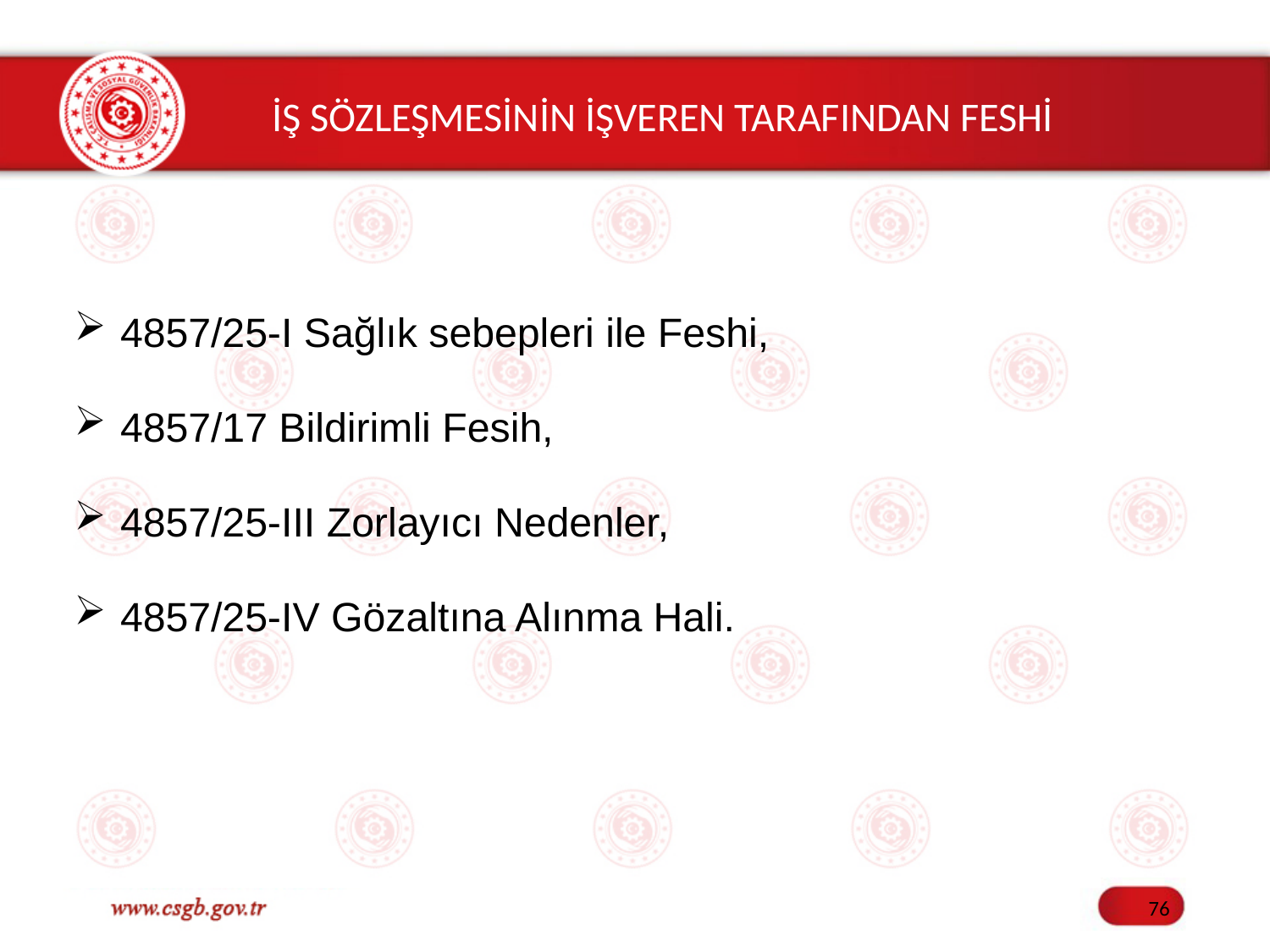

İŞ SÖZLEŞMESİNİN İŞVEREN TARAFINDAN FESHİ

4857/25-I Sağlık sebepleri ile Feshi,

4857/17 Bildirimli Fesih,

4857/25-III Zorlayıcı Nedenler,

4857/25-IV Gözaltına Alınma Hali.

76